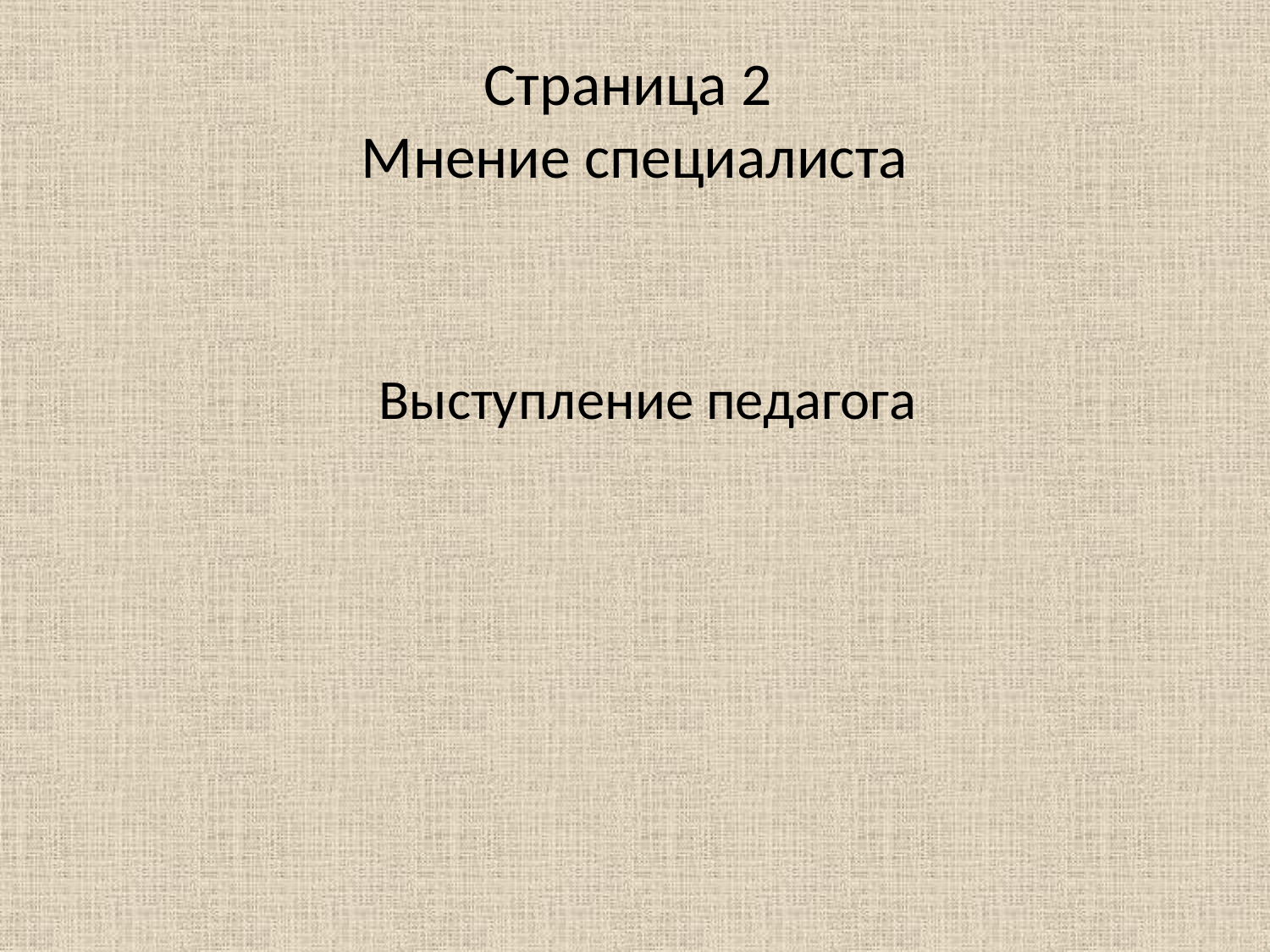

# Страница 2 Мнение специалиста

Выступление педагога